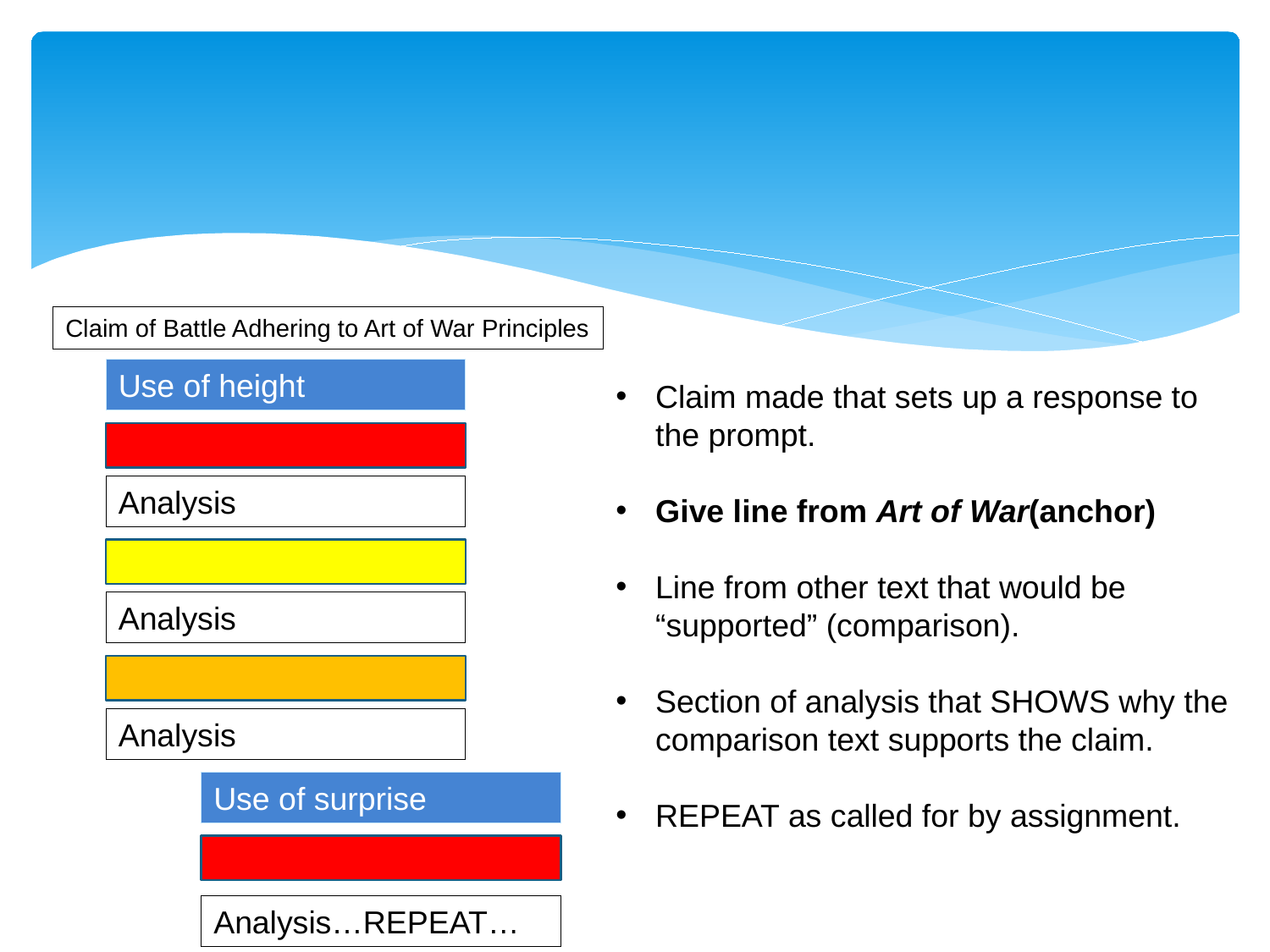

#
Claim of Battle Adhering to Art of War Principles
Use of height
Claim made that sets up a response to the prompt.

Give line from Art of War(anchor)

Line from other text that would be “supported” (comparison).

Section of analysis that SHOWS why the comparison text supports the claim.

REPEAT as called for by assignment.

Analysis

Analysis

Analysis
Use of surprise

Analysis…REPEAT…